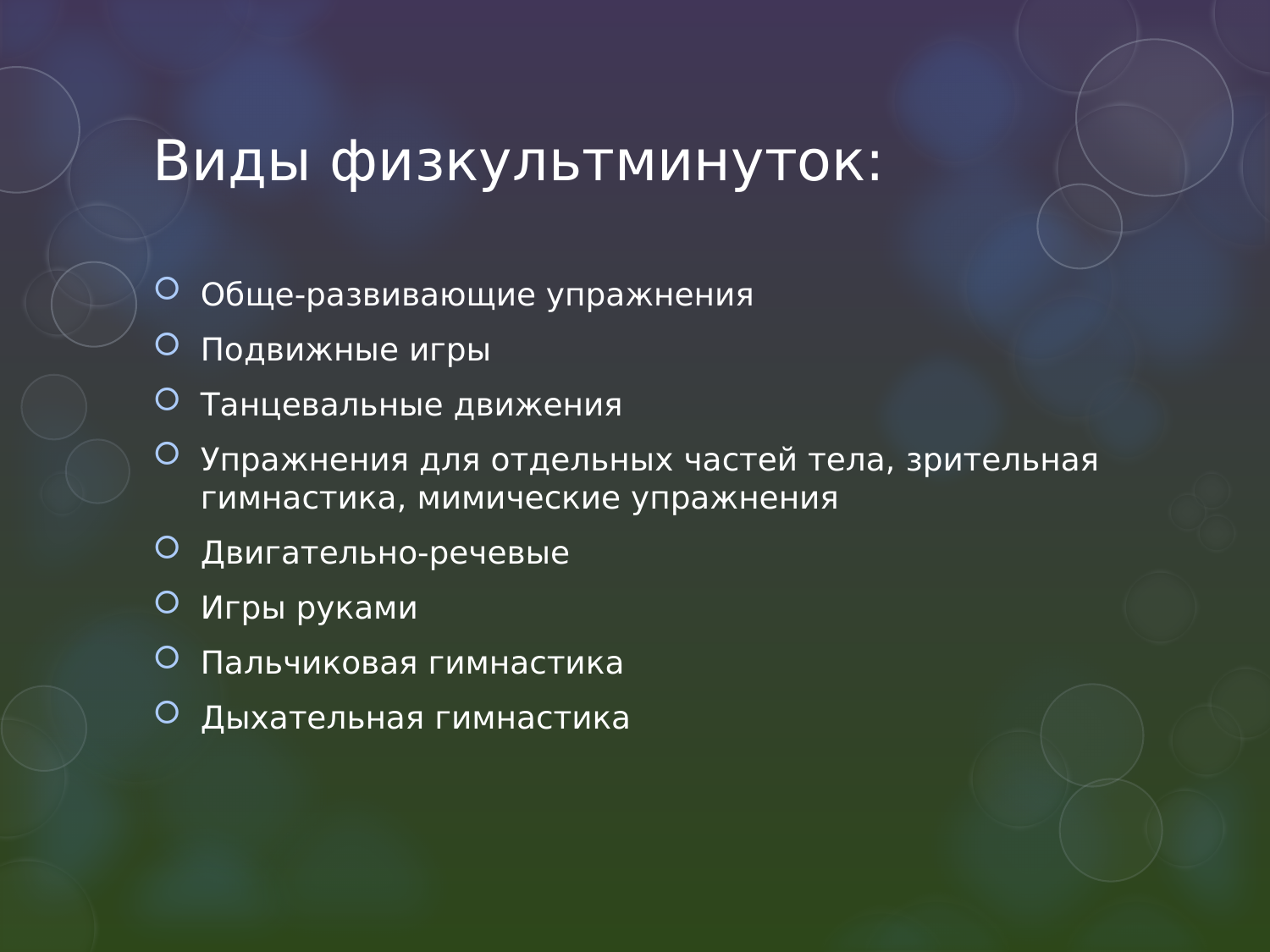

# Виды физкультминуток:
Обще-развивающие упражнения
Подвижные игры
Танцевальные движения
Упражнения для отдельных частей тела, зрительная гимнастика, мимические упражнения
Двигательно-речевые
Игры руками
Пальчиковая гимнастика
Дыхательная гимнастика